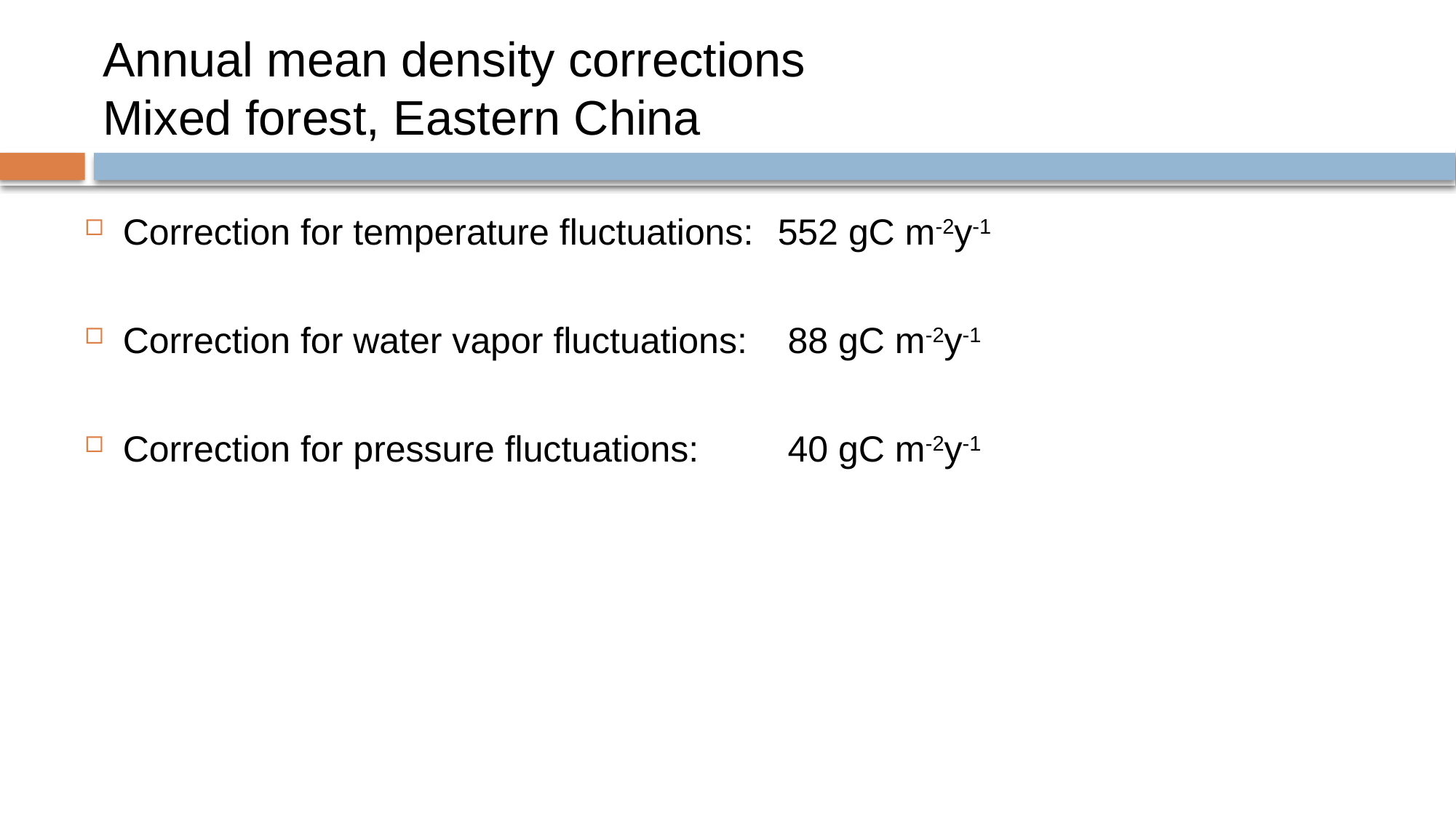

# Annual mean density corrections Mixed forest, Eastern China
Correction for temperature fluctuations:	552 gC m-2y-1

Correction for water vapor fluctuations:	 88 gC m-2y-1

Correction for pressure fluctuations: 	 40 gC m-2y-1